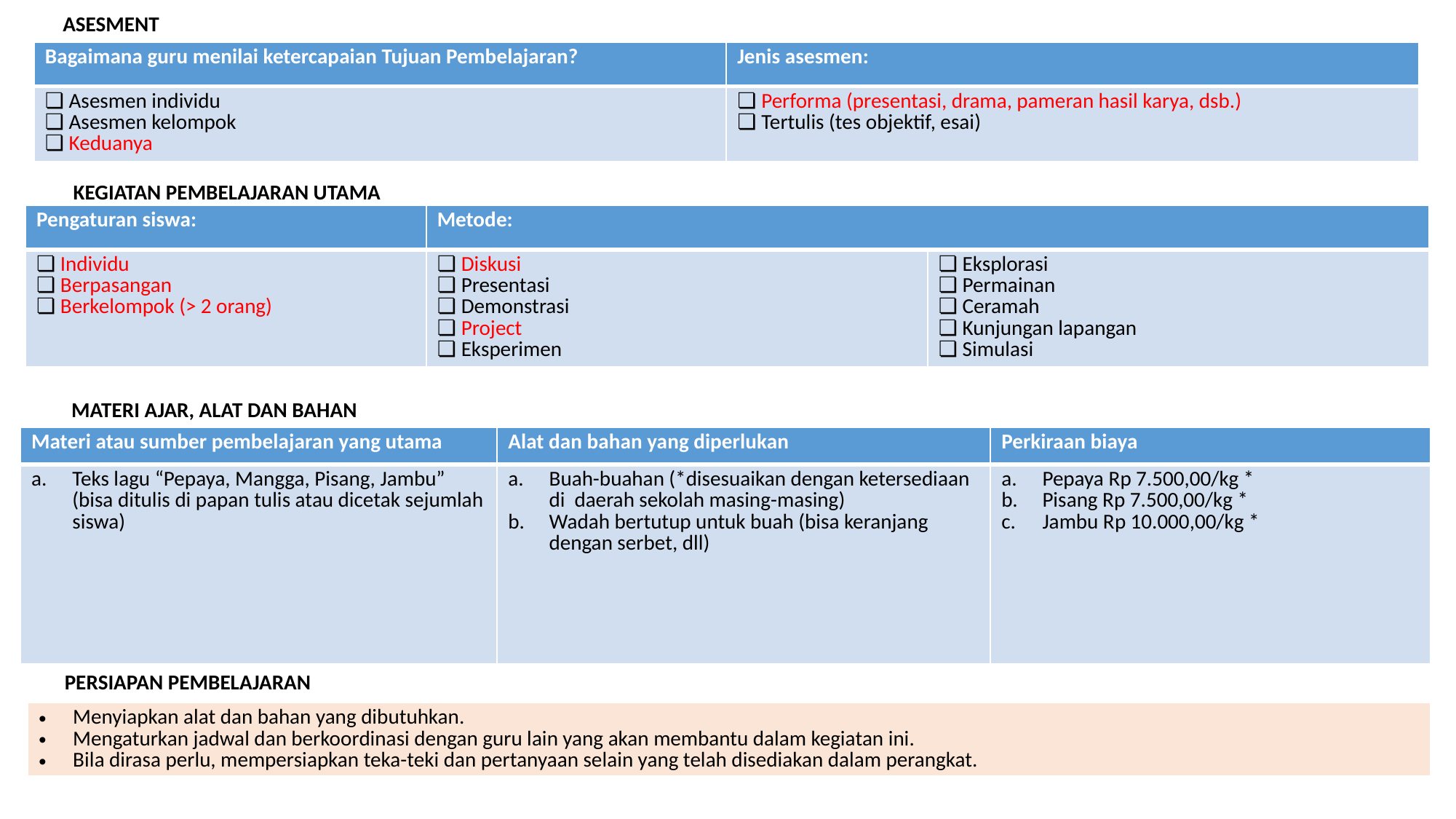

ASESMENT
| Bagaimana guru menilai ketercapaian Tujuan Pembelajaran? | Jenis asesmen: |
| --- | --- |
| ❏ Asesmen individu ❏ Asesmen kelompok ❏ Keduanya | ❏ Performa (presentasi, drama, pameran hasil karya, dsb.) ❏ Tertulis (tes objektif, esai) |
KEGIATAN PEMBELAJARAN UTAMA
| Pengaturan siswa: | Metode: |  |
| --- | --- | --- |
| ❏ Individu ❏ Berpasangan ❏ Berkelompok (> 2 orang) | ❏ Diskusi ❏ Presentasi ❏ Demonstrasi ❏ Project ❏ Eksperimen | ❏ Eksplorasi ❏ Permainan ❏ Ceramah ❏ Kunjungan lapangan ❏ Simulasi |
MATERI AJAR, ALAT DAN BAHAN
| Materi atau sumber pembelajaran yang utama | Alat dan bahan yang diperlukan | Perkiraan biaya |
| --- | --- | --- |
| Teks lagu “Pepaya, Mangga, Pisang, Jambu” (bisa ditulis di papan tulis atau dicetak sejumlah siswa) | Buah-buahan (\*disesuaikan dengan ketersediaan di daerah sekolah masing-masing) Wadah bertutup untuk buah (bisa keranjang dengan serbet, dll) | Pepaya Rp 7.500,00/kg \* Pisang Rp 7.500,00/kg \* Jambu Rp 10.000,00/kg \* |
PERSIAPAN PEMBELAJARAN

| Menyiapkan alat dan bahan yang dibutuhkan. Mengaturkan jadwal dan berkoordinasi dengan guru lain yang akan membantu dalam kegiatan ini. Bila dirasa perlu, mempersiapkan teka-teki dan pertanyaan selain yang telah disediakan dalam perangkat. |
| --- |